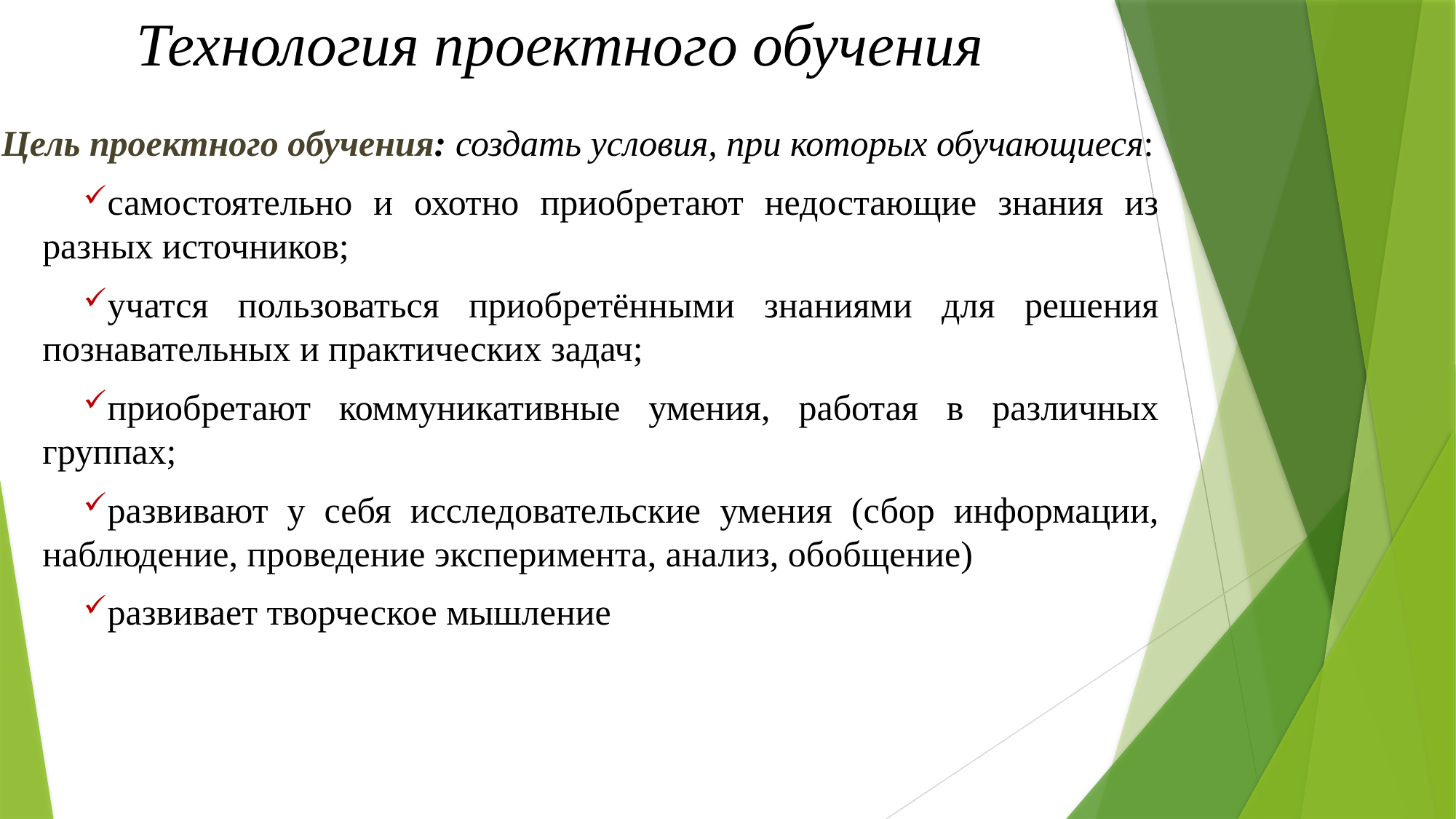

# Технология проектного обучения
Цель проектного обучения: создать условия, при которых обучающиеся:
самостоятельно и охотно приобретают недостающие знания из разных источников;
учатся пользоваться приобретёнными знаниями для решения познавательных и практических задач;
приобретают коммуникативные умения, работая в различных группах;
развивают у себя исследовательские умения (сбор информации, наблюдение, проведение эксперимента, анализ, обобщение)
развивает творческое мышление